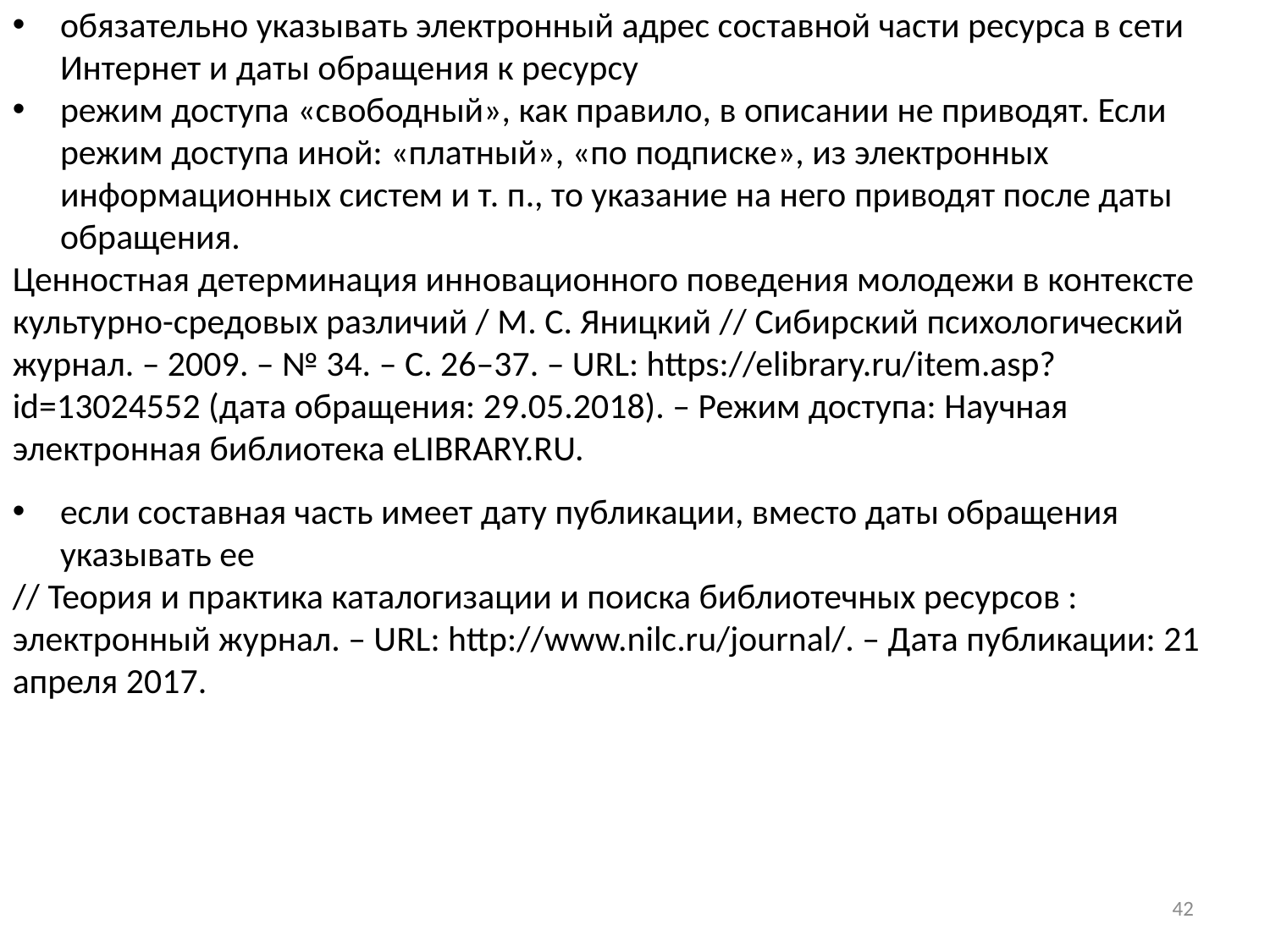

обязательно указывать электронный адрес составной части ресурса в сети Интернет и даты обращения к ресурсу
режим доступа «свободный», как правило, в описании не приводят. Если режим доступа иной: «платный», «по подписке», из электронных информационных систем и т. п., то указание на него приводят после даты обращения.
Ценностная детерминация инновационного поведения молодежи в контексте культурно-средовых различий / М. С. Яницкий // Сибирский психологический журнал. – 2009. – № 34. – С. 26–37. – URL: https://elibrary.ru/item.asp?id=13024552 (дата обращения: 29.05.2018). – Режим доступа: Научная электронная библиотека eLIBRARY.RU.
если составная часть имеет дату публикации, вместо даты обращения указывать ее
// Теория и практика каталогизации и поиска библиотечных ресурсов : электронный журнал. – URL: http://www.nilc.ru/journal/. – Дата публикации: 21 апреля 2017.
42